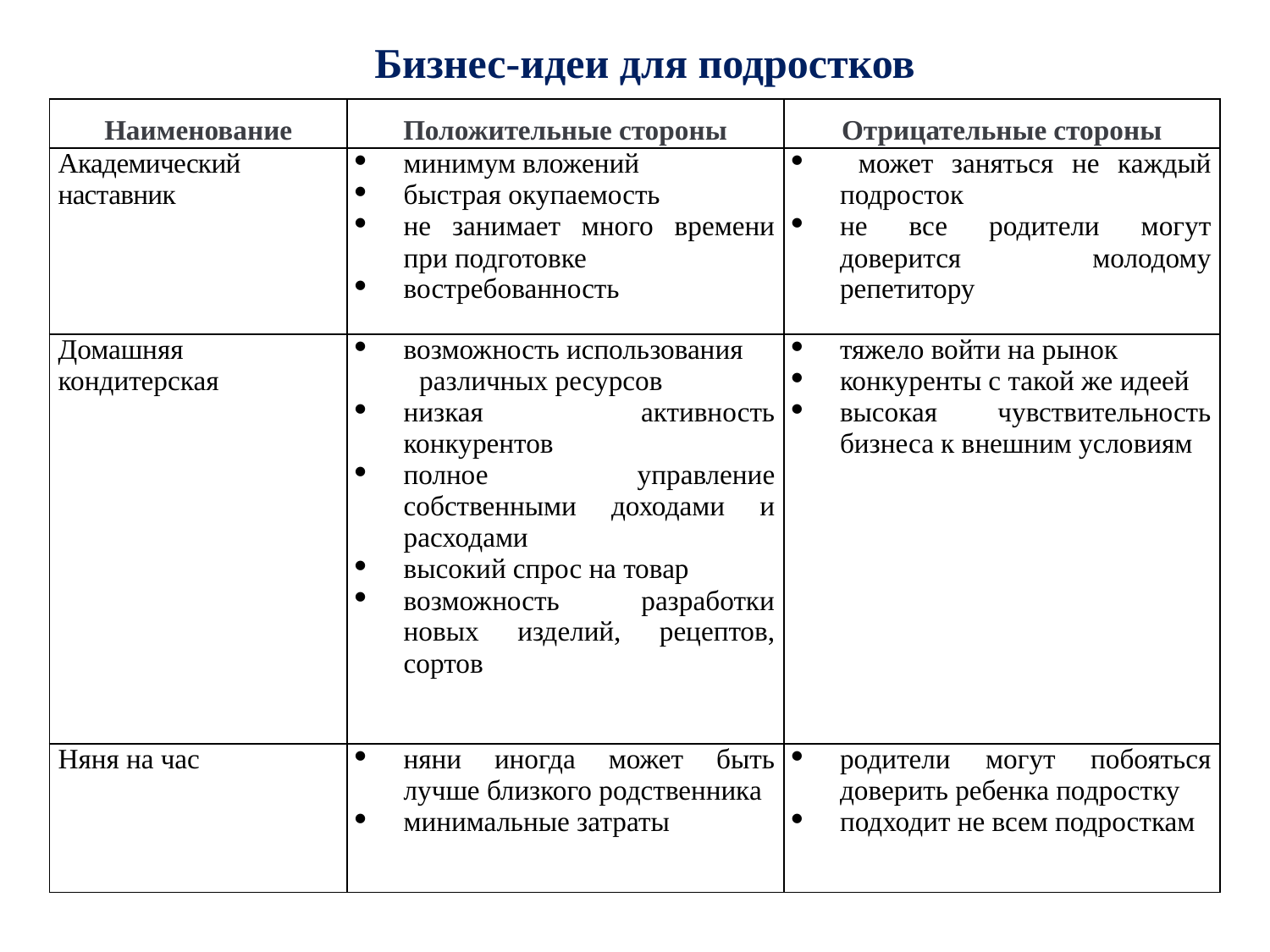

Бизнес-идеи для подростков
| Наименование | Положительные стороны | Отрицательные стороны |
| --- | --- | --- |
| Академический наставник | минимум вложений быстрая окупаемость не занимает много времени при подготовке востребованность | может заняться не каждый подросток не все родители могут доверится молодому репетитору |
| Домашняя кондитерская | возможность использования различных ресурсов низкая активность конкурентов полное управление собственными доходами и расходами высокий спрос на товар возможность разработки новых изделий, рецептов, сортов | тяжело войти на рынок конкуренты с такой же идеей высокая чувствительность бизнеса к внешним условиям |
| Няня на час | няни иногда может быть лучше близкого родственника минимальные затраты | родители могут побояться доверить ребенка подростку подходит не всем подросткам |